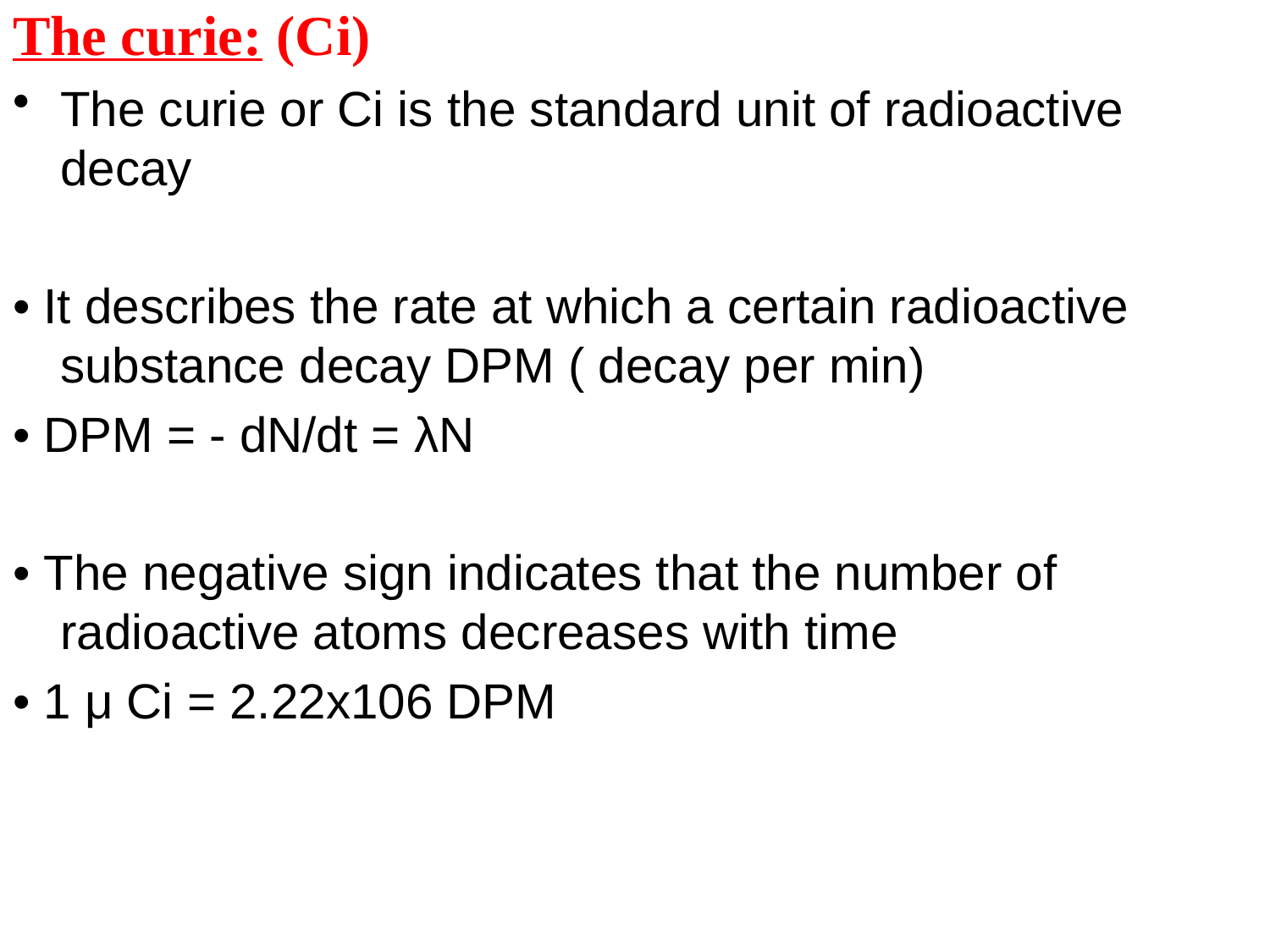

The curie: (Ci)
The curie or Ci is the standard unit of radioactive decay

• It describes the rate at which a certain radioactive substance decay DPM ( decay per min)
• DPM = - dN/dt = λN

• The negative sign indicates that the number of radioactive atoms decreases with time
• 1 μ Ci = 2.22x106 DPM